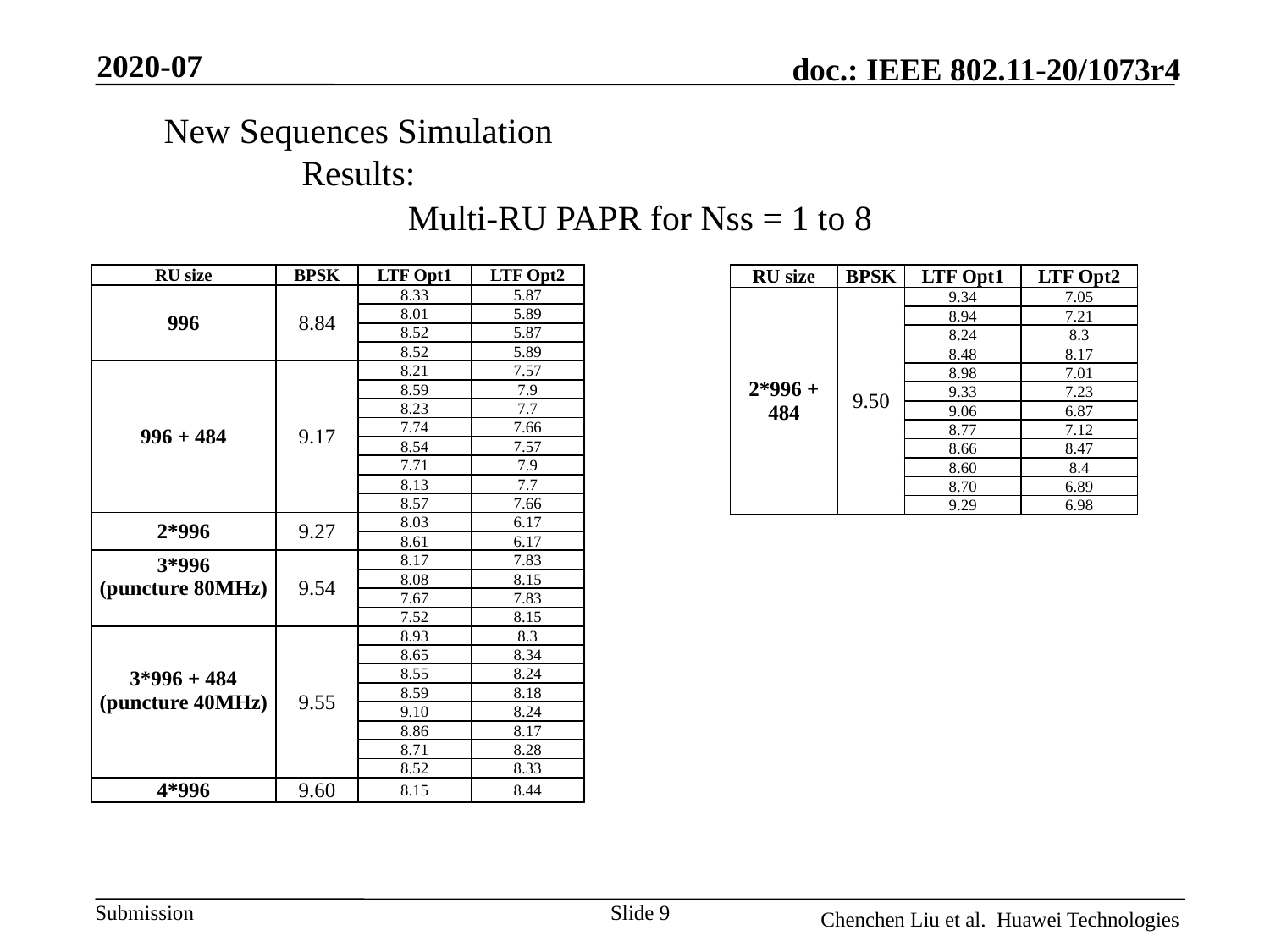

2020-07
# New Sequences Simulation Results:
Multi-RU PAPR for Nss = 1 to 8
| RU size | BPSK | LTF Opt1 | LTF Opt2 |
| --- | --- | --- | --- |
| 996 | 8.84 | 8.33 | 5.87 |
|  |  | 8.01 | 5.89 |
|  |  | 8.52 | 5.87 |
|  |  | 8.52 | 5.89 |
| 996 + 484 | 9.17 | 8.21 | 7.57 |
|  |  | 8.59 | 7.9 |
|  |  | 8.23 | 7.7 |
|  |  | 7.74 | 7.66 |
|  |  | 8.54 | 7.57 |
|  |  | 7.71 | 7.9 |
|  |  | 8.13 | 7.7 |
|  |  | 8.57 | 7.66 |
| 2\*996 | 9.27 | 8.03 | 6.17 |
|  |  | 8.61 | 6.17 |
| 3\*996 (puncture 80MHz) | 9.54 | 8.17 | 7.83 |
|  |  | 8.08 | 8.15 |
|  |  | 7.67 | 7.83 |
|  |  | 7.52 | 8.15 |
| 3\*996 + 484 (puncture 40MHz) | 9.55 | 8.93 | 8.3 |
|  |  | 8.65 | 8.34 |
|  |  | 8.55 | 8.24 |
|  |  | 8.59 | 8.18 |
|  |  | 9.10 | 8.24 |
|  |  | 8.86 | 8.17 |
|  |  | 8.71 | 8.28 |
|  |  | 8.52 | 8.33 |
| 4\*996 | 9.60 | 8.15 | 8.44 |
| RU size | BPSK | LTF Opt1 | LTF Opt2 |
| --- | --- | --- | --- |
| 2\*996 + 484 | 9.50 | 9.34 | 7.05 |
|  |  | 8.94 | 7.21 |
|  |  | 8.24 | 8.3 |
|  |  | 8.48 | 8.17 |
|  |  | 8.98 | 7.01 |
|  |  | 9.33 | 7.23 |
|  |  | 9.06 | 6.87 |
|  |  | 8.77 | 7.12 |
|  |  | 8.66 | 8.47 |
|  |  | 8.60 | 8.4 |
|  |  | 8.70 | 6.89 |
|  |  | 9.29 | 6.98 |
Slide 9